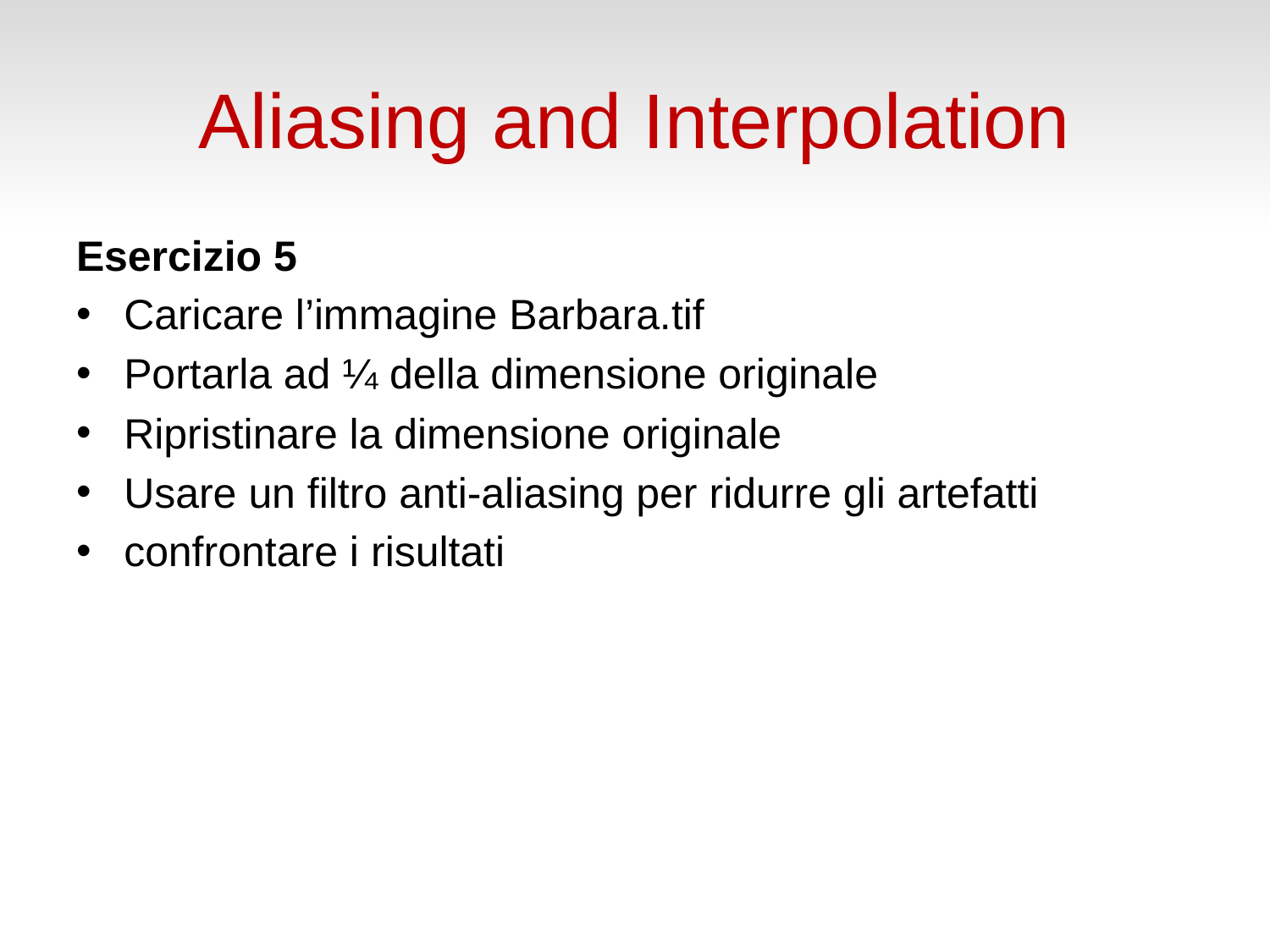

# Aliasing and Interpolation
Esercizio 5
Caricare l’immagine Barbara.tif
Portarla ad ¼ della dimensione originale
Ripristinare la dimensione originale
Usare un filtro anti-aliasing per ridurre gli artefatti
confrontare i risultati